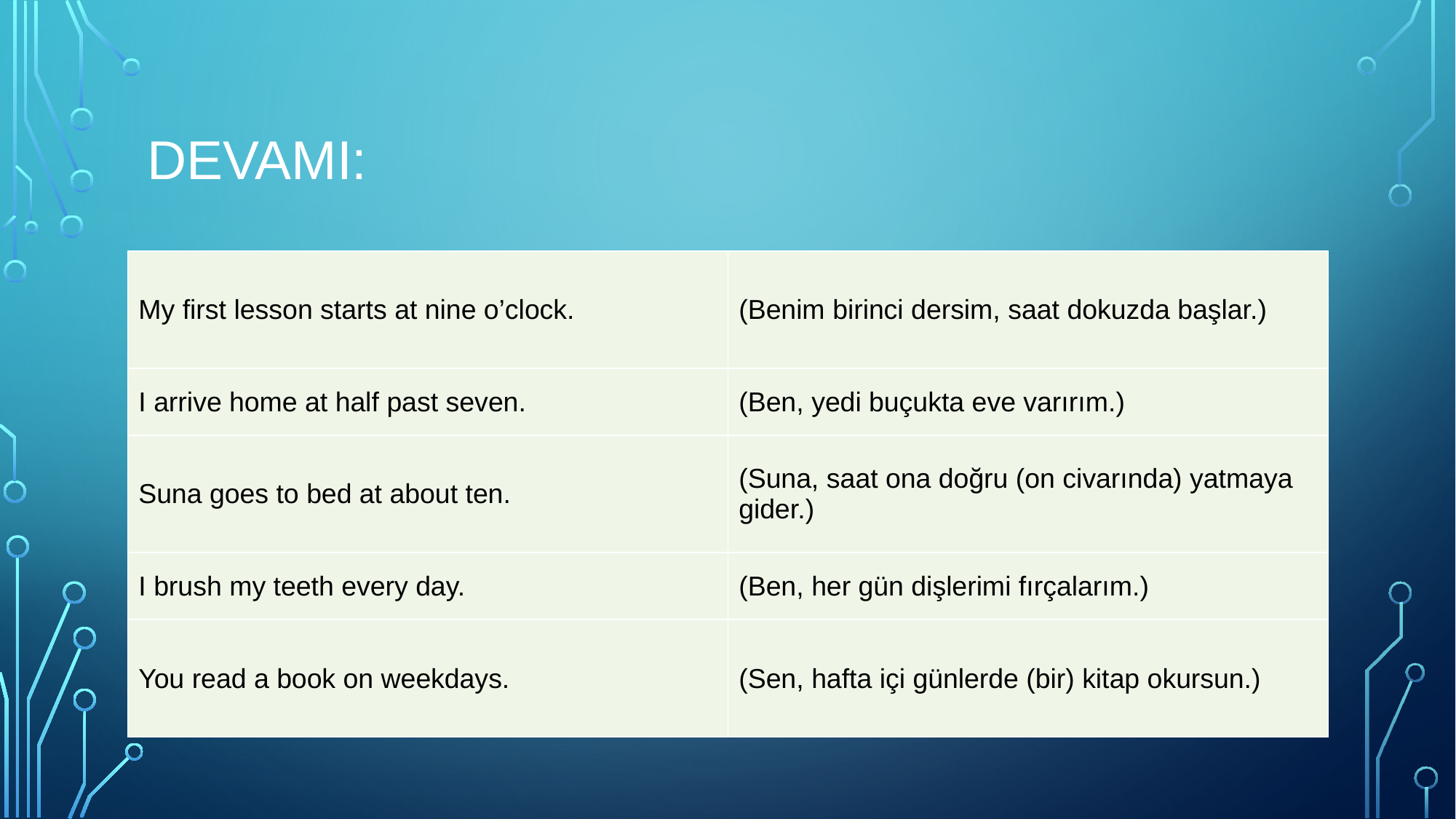

# DEVAMI:
| My first lesson starts at nine o’clock. | (Benim birinci dersim, saat dokuzda başlar.) |
| --- | --- |
| I arrive home at half past seven. | (Ben, yedi buçukta eve varırım.) |
| Suna goes to bed at about ten. | (Suna, saat ona doğru (on civarında) yatmaya gider.) |
| I brush my teeth every day. | (Ben, her gün dişlerimi fırçalarım.) |
| You read a book on weekdays. | (Sen, hafta içi günlerde (bir) kitap okursun.) |